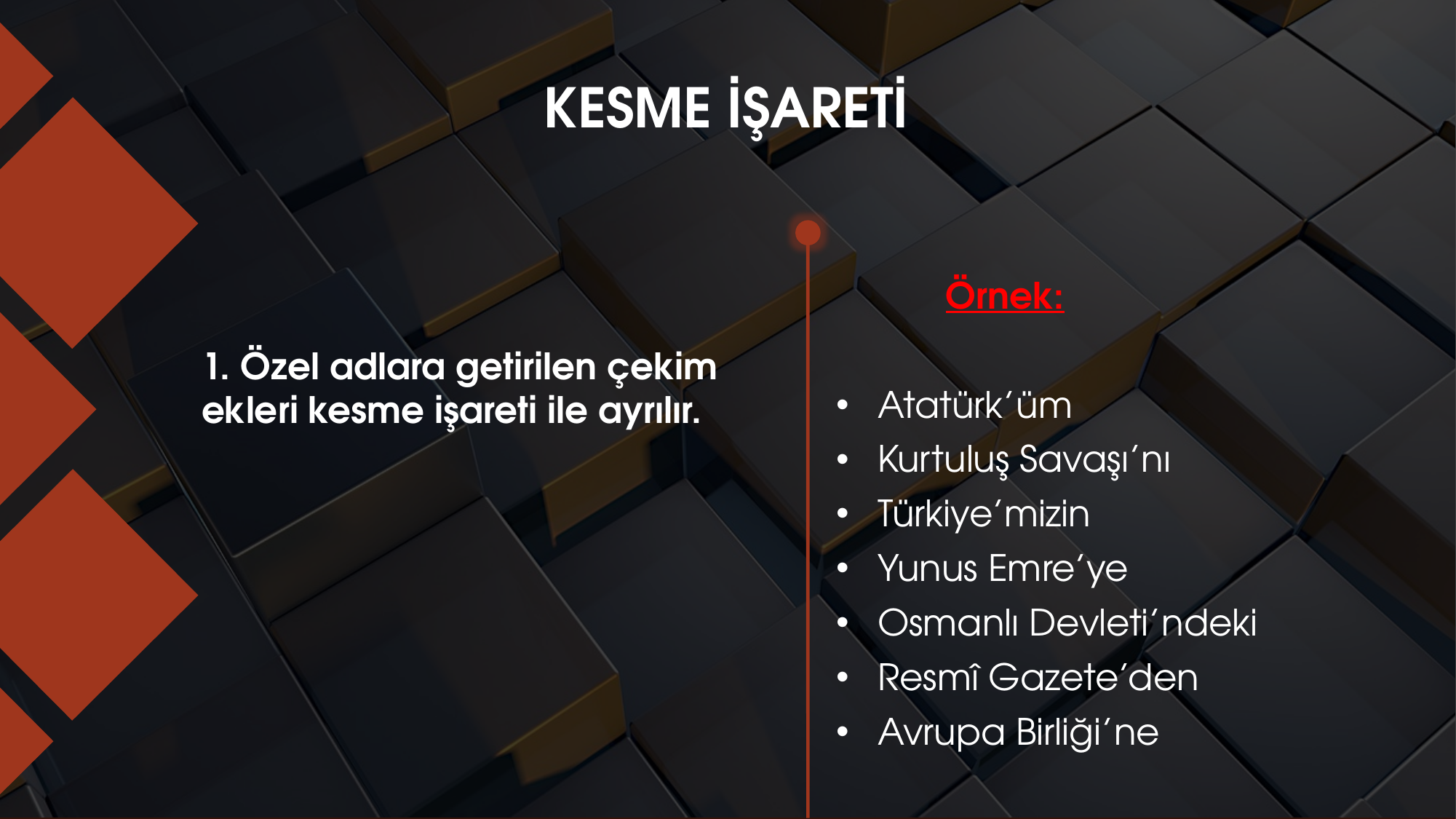

# KESME İŞARETİ

	Örnek:

Atatürk’üm
Kurtuluş Savaşı’nı
Türkiye’mizin
Yunus Emre’ye
Osmanlı Devleti’ndeki
Resmî Gazete’den
Avrupa Birliği’ne

1. Özel adlara getirilen çekim ekleri kesme işareti ile ayrılır.